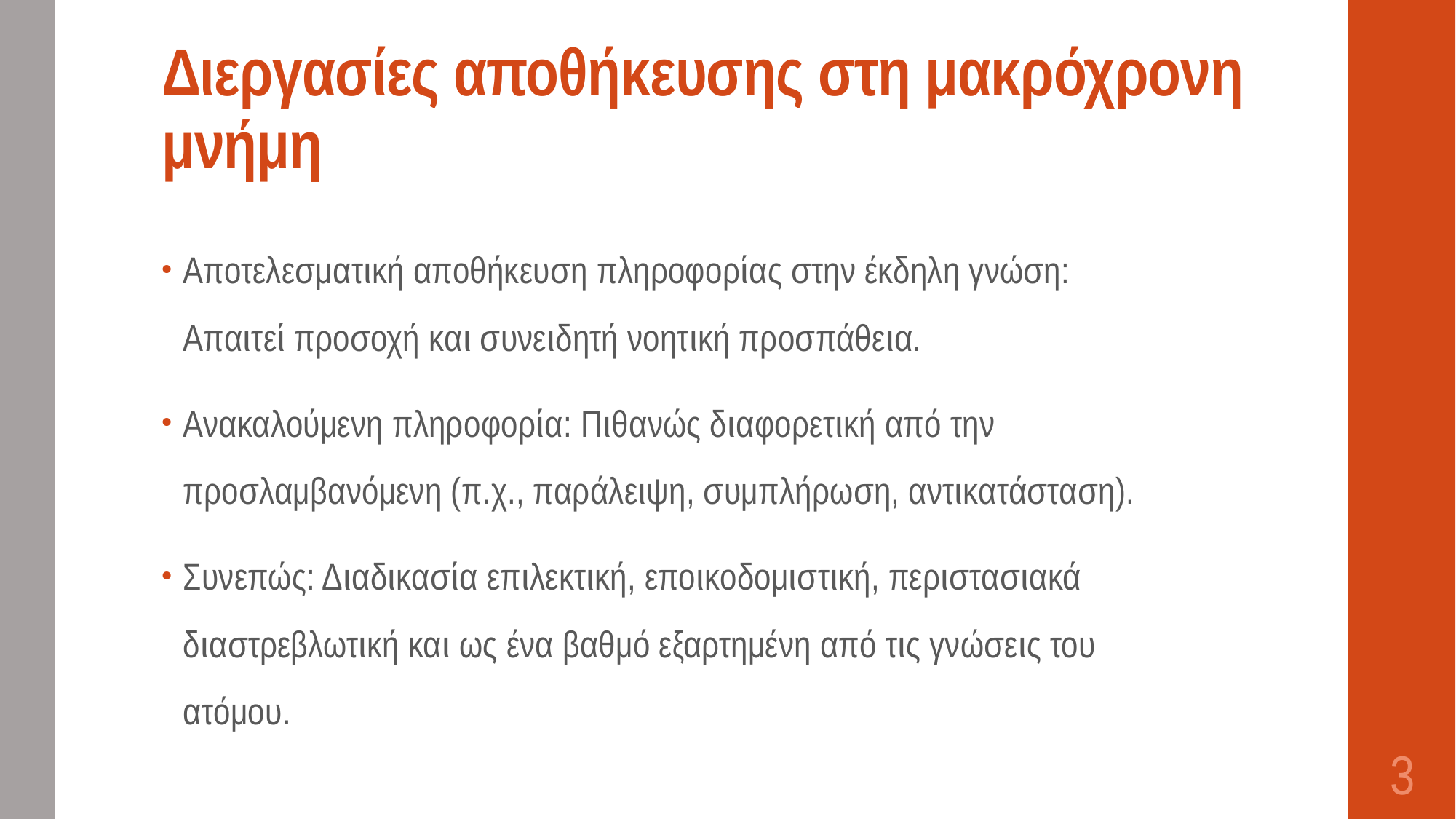

# Διεργασίες αποθήκευσης στη μακρόχρονη μνήμη
Αποτελεσματική αποθήκευση πληροφορίας στην έκδηλη γνώση: Απαιτεί προσοχή και συνειδητή νοητική προσπάθεια.
Ανακαλούμενη πληροφορία: Πιθανώς διαφορετική από την προσλαμβανόμενη (π.χ., παράλειψη, συμπλήρωση, αντικατάσταση).
Συνεπώς: Διαδικασία επιλεκτική, εποικοδομιστική, περιστασιακά διαστρεβλωτική και ως ένα βαθμό εξαρτημένη από τις γνώσεις του ατόμου.
3